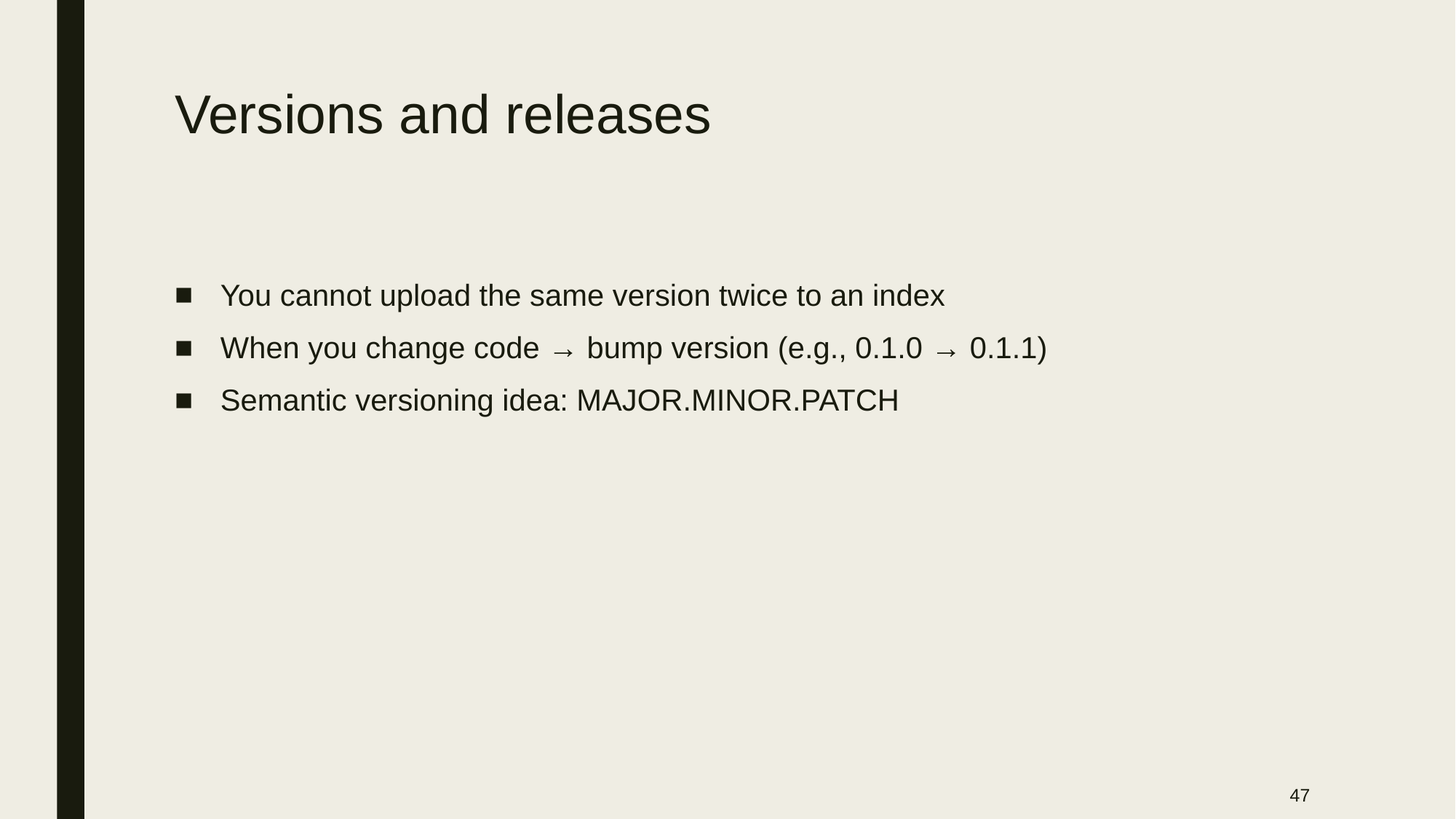

# Versions and releases
You cannot upload the same version twice to an index
When you change code → bump version (e.g., 0.1.0 → 0.1.1)
Semantic versioning idea: MAJOR.MINOR.PATCH
47